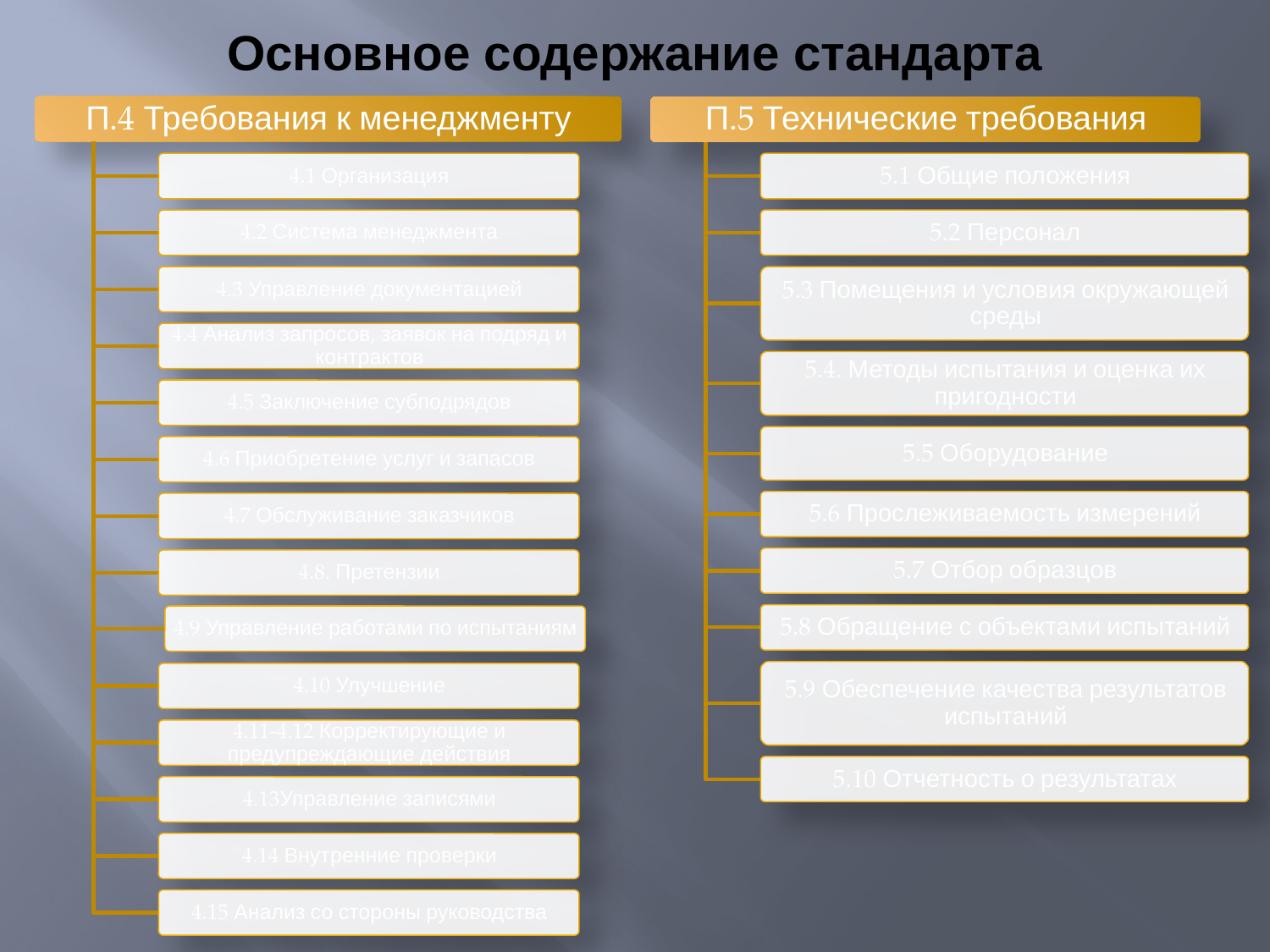

# Основное содержание стандарта
П.4 Требования к менеджменту
4.1 Организация
4.2 Система менеджмента
4.3 Управление документацией
4.4 Анализ запросов, заявок на подряд и контрактов
4.5 Заключение субподрядов
4.6 Приобретение услуг и запасов
4.7 Обслуживание заказчиков
4.8. Претензии
4.9 Управление работами по испытаниям
4.10 Улучшение
4.11-4.12 Корректирующие и предупреждающие действия
4.13Управление записями
4.14 Внутренние проверки
4.15 Анализ со стороны руководства
П.5 Технические требования
5.1 Общие положения
5.2 Персонал
5.3 Помещения и условия окружающей среды
5.4. Методы испытания и оценка их пригодности
5.5 Оборудование
5.6 Прослеживаемость измерений
5.7 Отбор образцов
5.8 Обращение с объектами испытаний
5.9 Обеспечение качества результатов испытаний
5.10 Отчетность о результатах